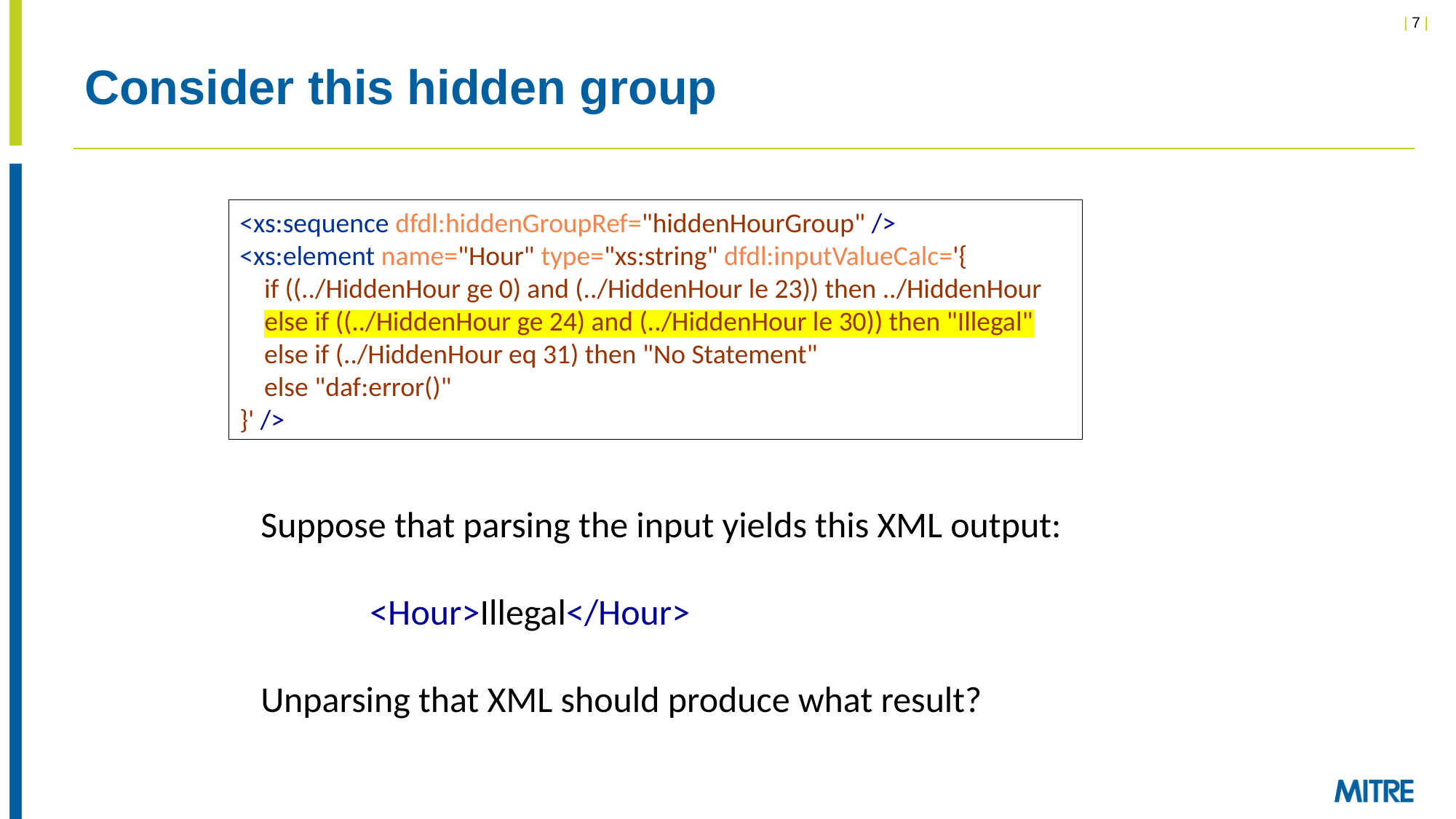

# Consider this hidden group
<xs:sequence dfdl:hiddenGroupRef="hiddenHourGroup" />
<xs:element name="Hour" type="xs:string" dfdl:inputValueCalc='{
    if ((../HiddenHour ge 0) and (../HiddenHour le 23)) then ../HiddenHour
    else if ((../HiddenHour ge 24) and (../HiddenHour le 30)) then "Illegal"
    else if (../HiddenHour eq 31) then "No Statement"
    else "daf:error()"
}' />
Suppose that parsing the input yields this XML output:

	<Hour>Illegal</Hour>

Unparsing that XML should produce what result?